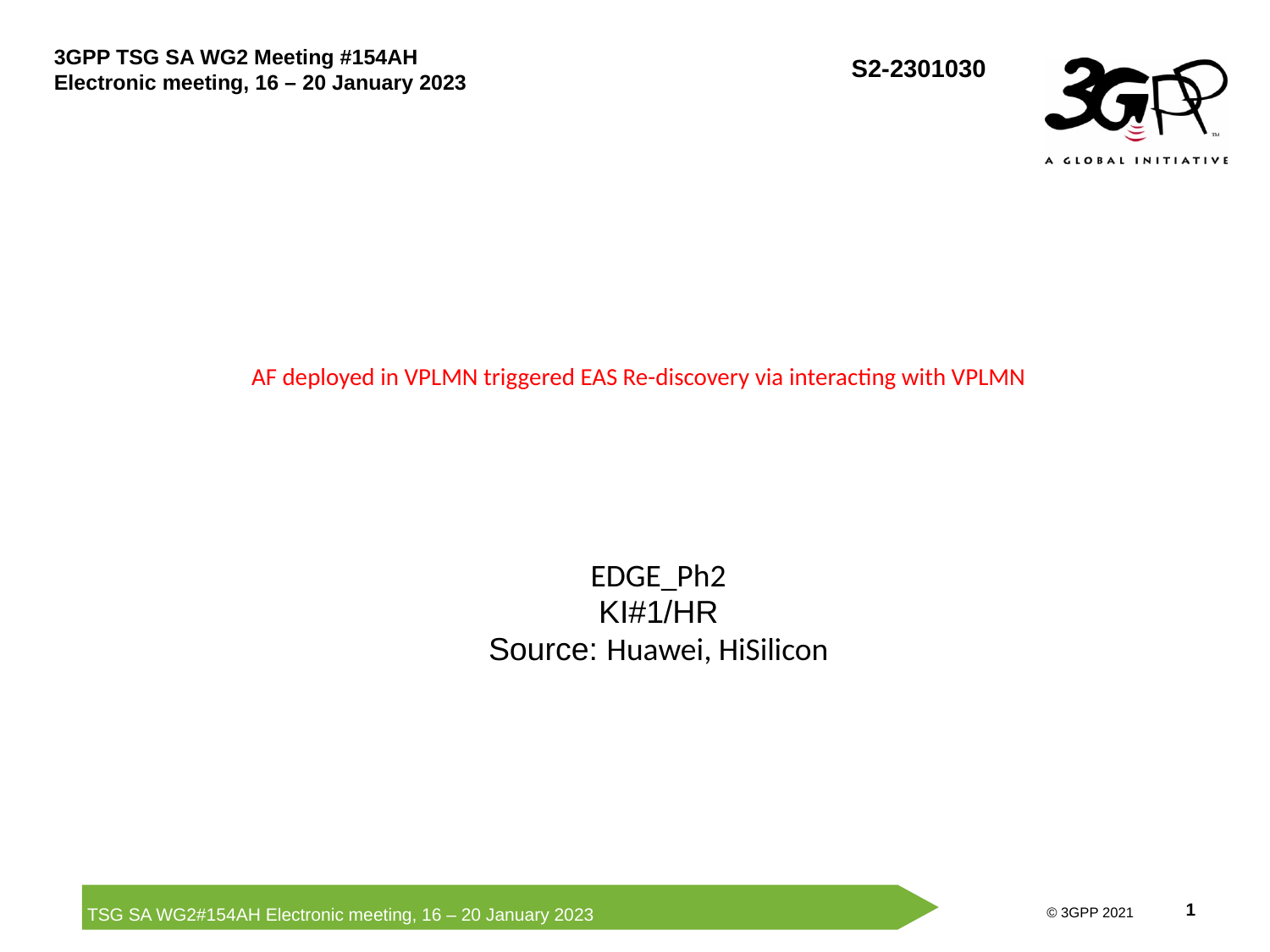

# AF deployed in VPLMN triggered EAS Re-discovery via interacting with VPLMN
EDGE_Ph2
KI#1/HR
Source: Huawei, HiSilicon